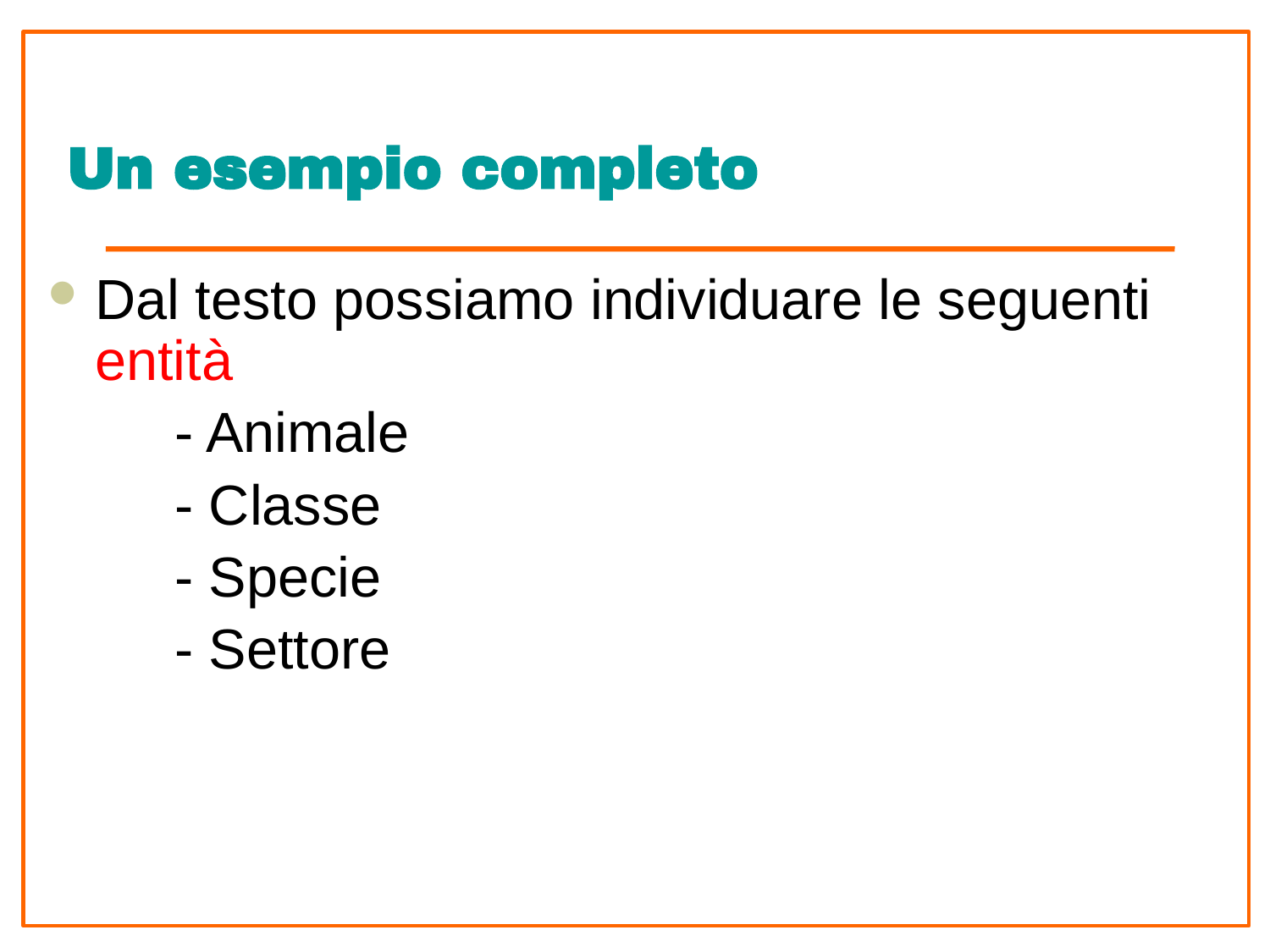

# Un esempio completo
Dal testo possiamo individuare le seguenti entità
	- Animale
	- Classe
	- Specie
	- Settore